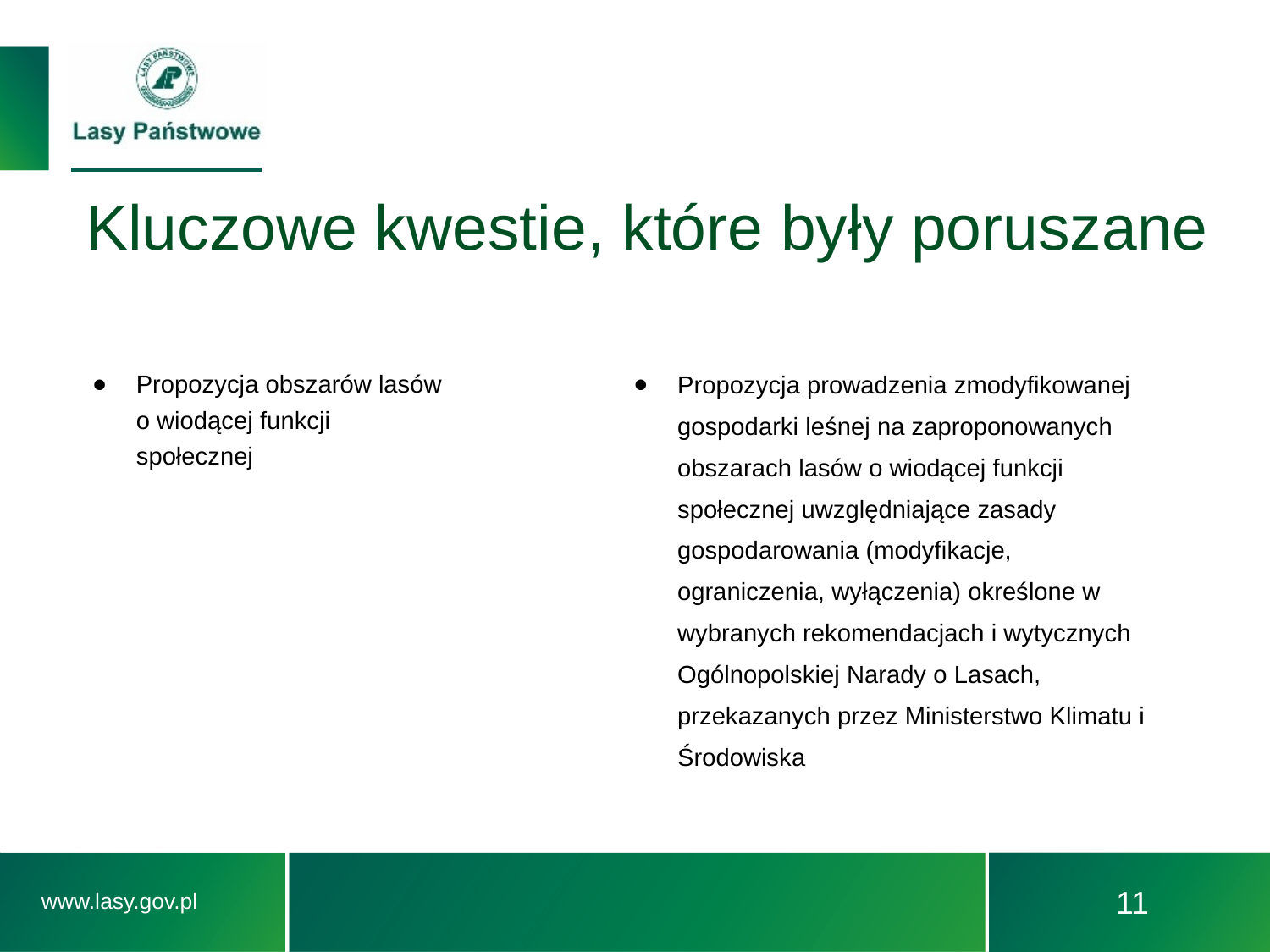

# Kluczowe kwestie, które były poruszane
Propozycja prowadzenia zmodyfikowanej gospodarki leśnej na zaproponowanych obszarach lasów o wiodącej funkcji społecznej uwzględniające zasady gospodarowania (modyfikacje, ograniczenia, wyłączenia) określone w wybranych rekomendacjach i wytycznych Ogólnopolskiej Narady o Lasach, przekazanych przez Ministerstwo Klimatu i Środowiska
Propozycja obszarów lasów o wiodącej funkcji społecznej